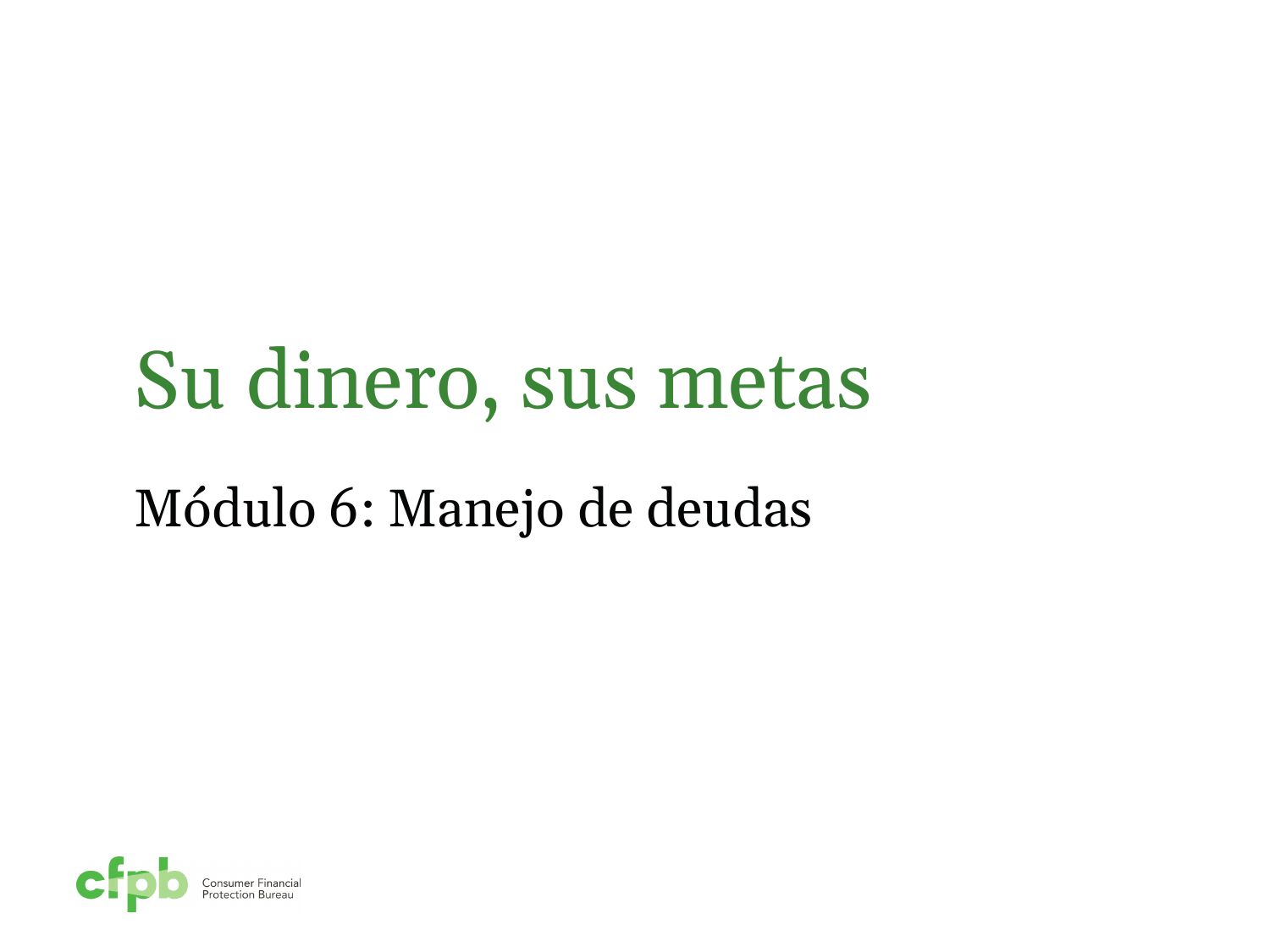

# Su dinero, sus metas
Módulo 6: Manejo de deudas